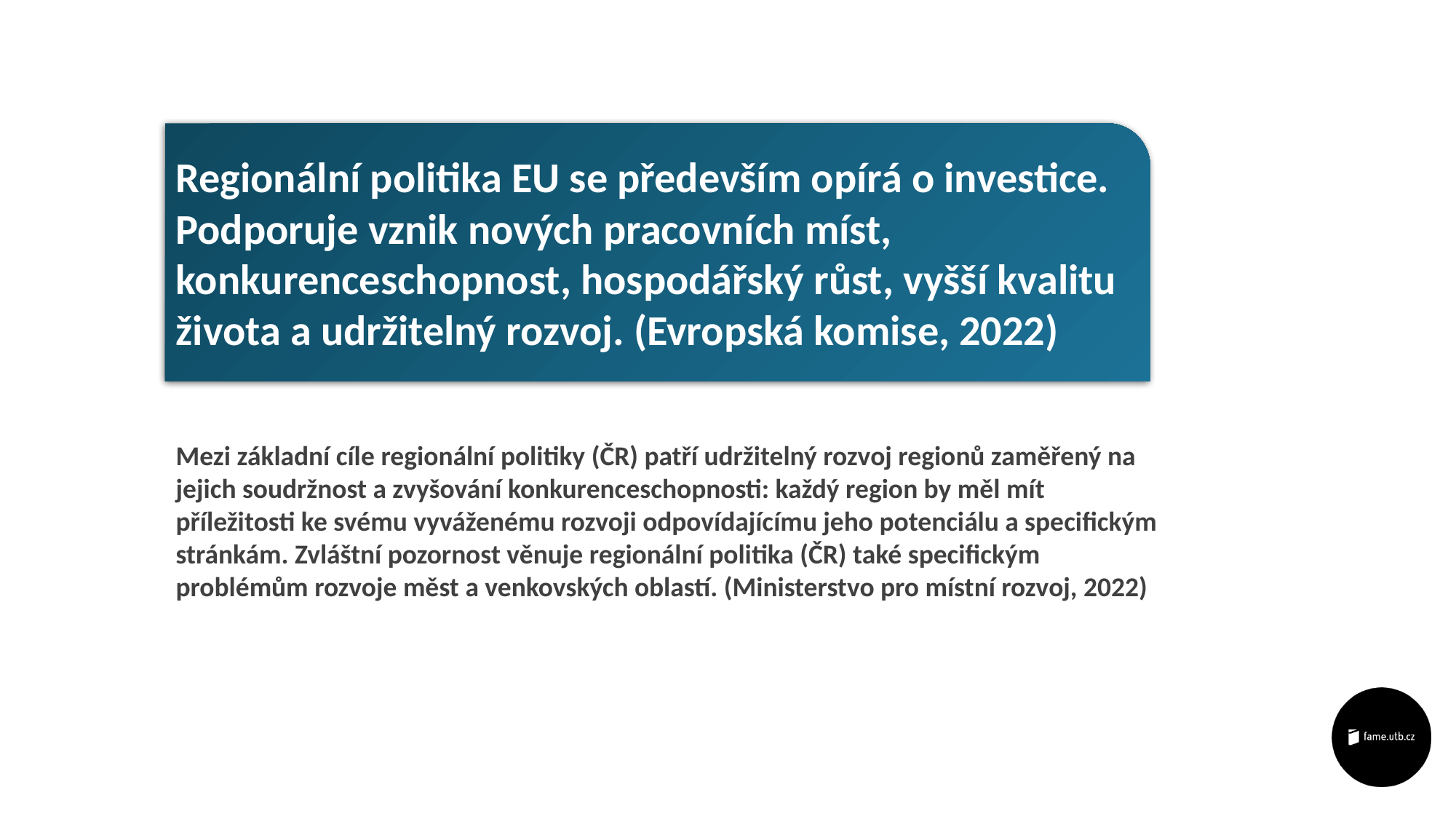

Regionální politika EU se především opírá o investice. Podporuje vznik nových pracovních míst, konkurenceschopnost, hospodářský růst, vyšší kvalitu života a udržitelný rozvoj. (Evropská komise, 2022)

Mezi základní cíle regionální politiky (ČR) patří udržitelný rozvoj regionů zaměřený na jejich soudržnost a zvyšování konkurenceschopnosti: každý region by měl mít příležitosti ke svému vyváženému rozvoji odpovídajícímu jeho potenciálu a specifickým stránkám. Zvláštní pozornost věnuje regionální politika (ČR) také specifickým problémům rozvoje měst a venkovských oblastí. (Ministerstvo pro místní rozvoj, 2022)